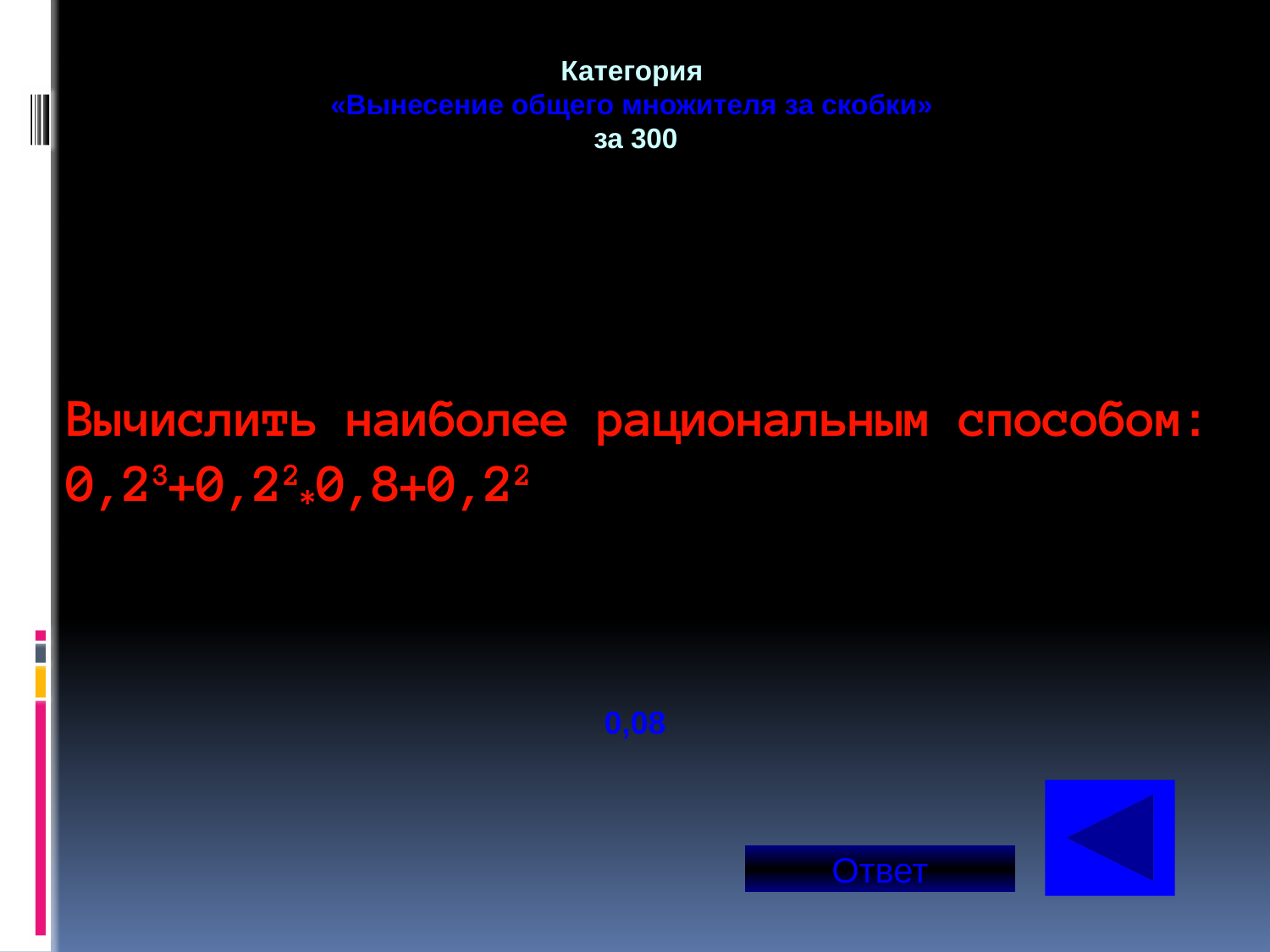

Категория
«Вынесение общего множителя за скобки»
за 300

# Вычислить наиболее рациональным способом: 0,23+0,22*0,8+0,22
0,08

Ответ